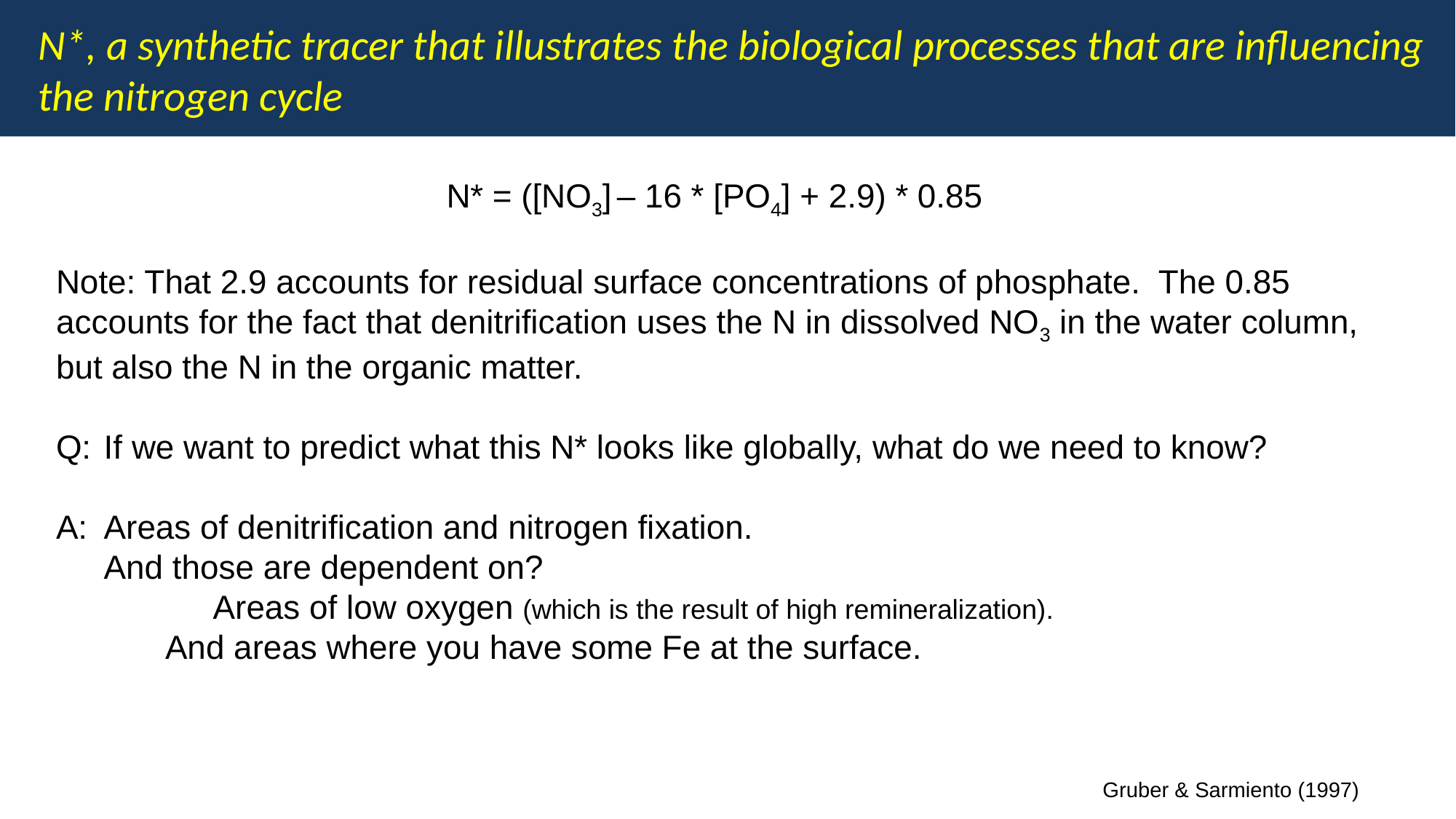

N*, a synthetic tracer that illustrates the biological processes that are influencing the nitrogen cycle
N* = ([NO3] – 16 * [PO4] + 2.9) * 0.85

Note: That 2.9 accounts for residual surface concentrations of phosphate.  The 0.85 accounts for the fact that denitrification uses the N in dissolved NO3 in the water column, but also the N in the organic matter.

Q:	If we want to predict what this N* looks like globally, what do we need to know?

A:	Areas of denitrification and nitrogen fixation.
	And those are dependent on?
		Areas of low oxygen (which is the result of high remineralization).
	And areas where you have some Fe at the surface.
Gruber & Sarmiento (1997)